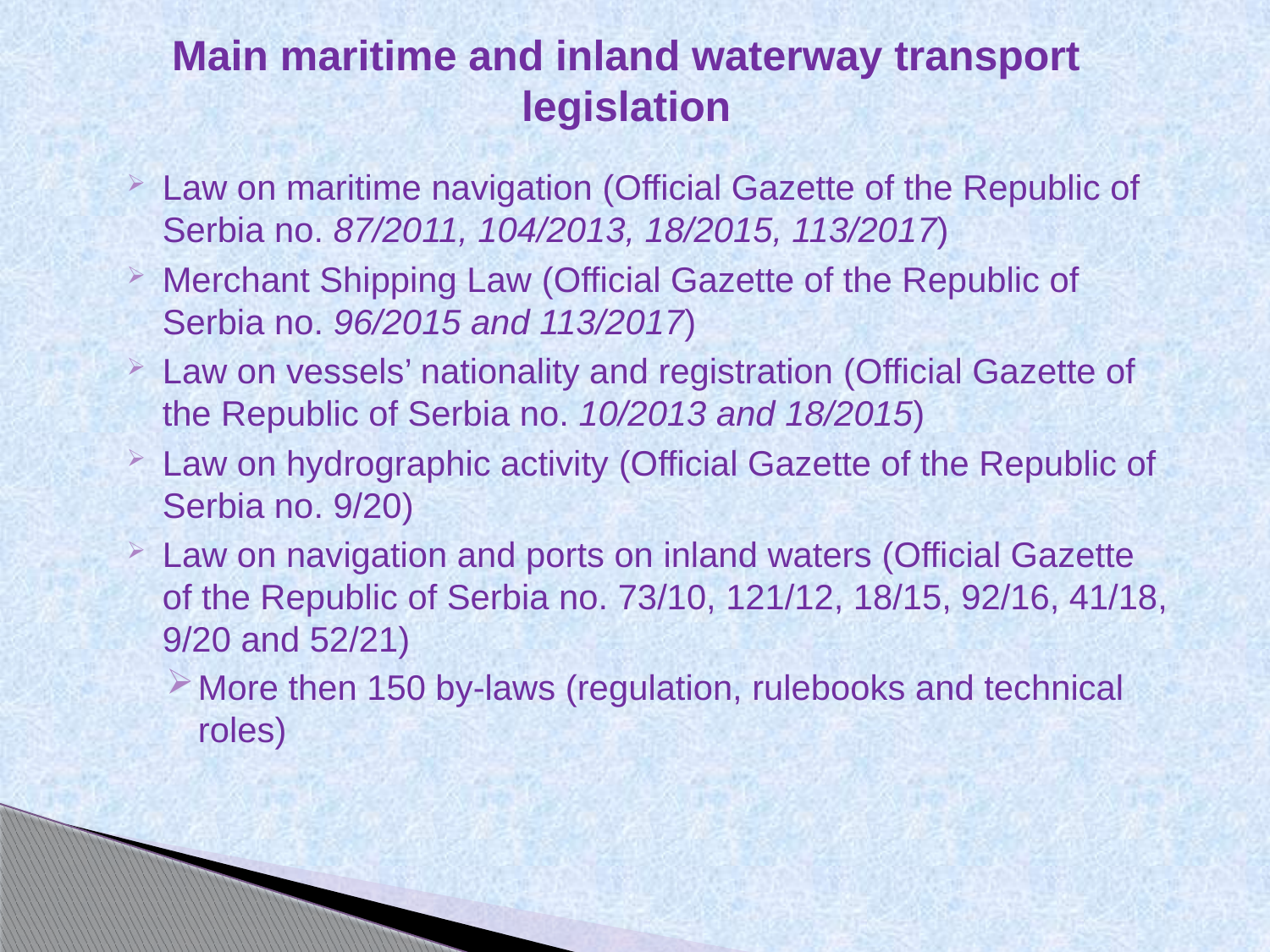

Main maritime and inland waterway transport legislation
Law on maritime navigation (Official Gazette of the Republic of Serbia no. 87/2011, 104/2013, 18/2015, 113/2017)
Merchant Shipping Law (Official Gazette of the Republic of Serbia no. 96/2015 and 113/2017)
Law on vessels’ nationality and registration (Official Gazette of the Republic of Serbia no. 10/2013 and 18/2015)
Law on hydrographic activity (Official Gazette of the Republic of Serbia no. 9/20)
Law on navigation and ports on inland waters (Official Gazette of the Republic of Serbia no. 73/10, 121/12, 18/15, 92/16, 41/18, 9/20 and 52/21)
More then 150 by-laws (regulation, rulebooks and technical roles)